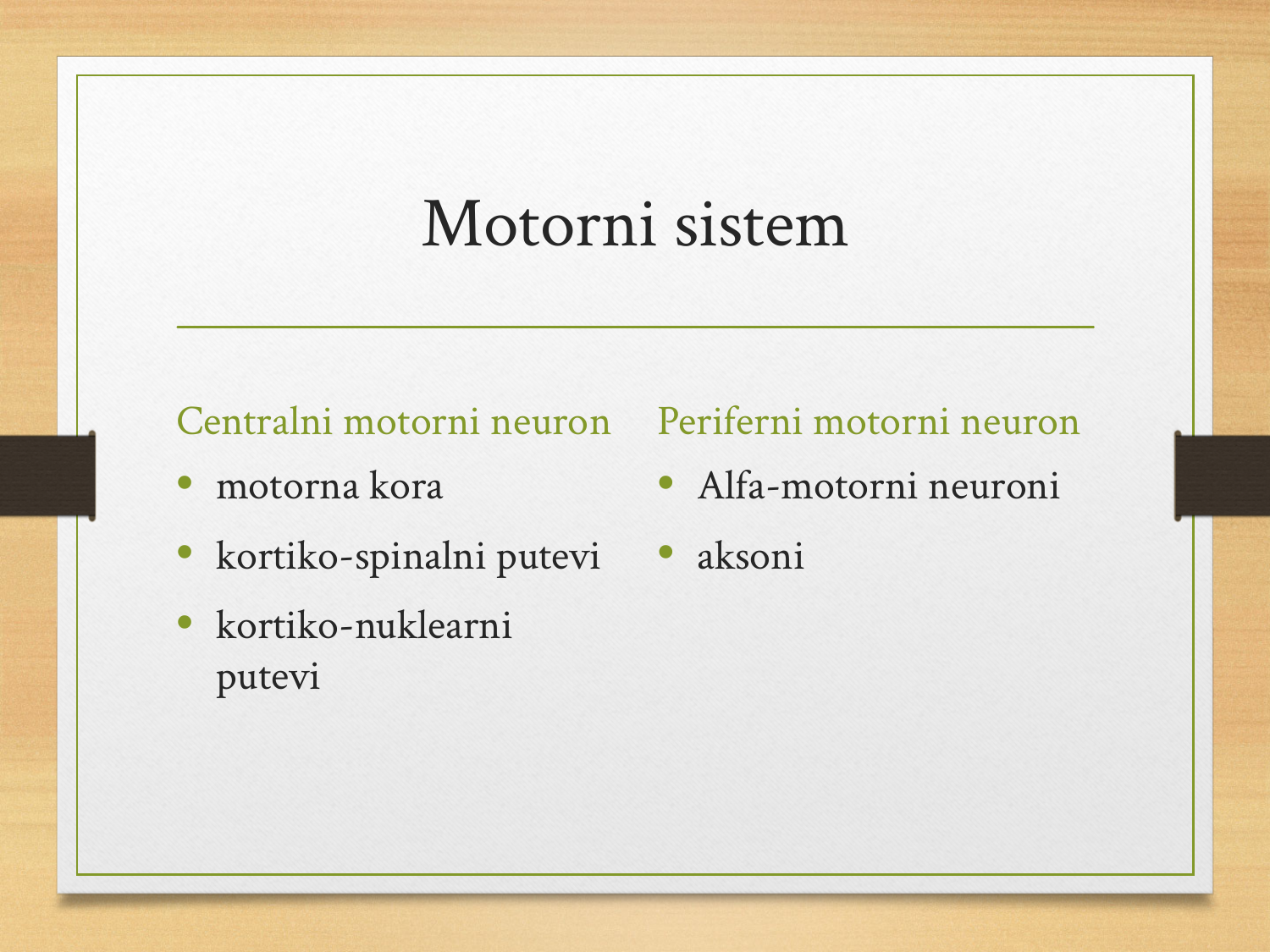

# Motorni sistem
Centralni motorni neuron
Periferni motorni neuron
motorna kora
kortiko-spinalni putevi
kortiko-nuklearni putevi
Alfa-motorni neuroni
aksoni